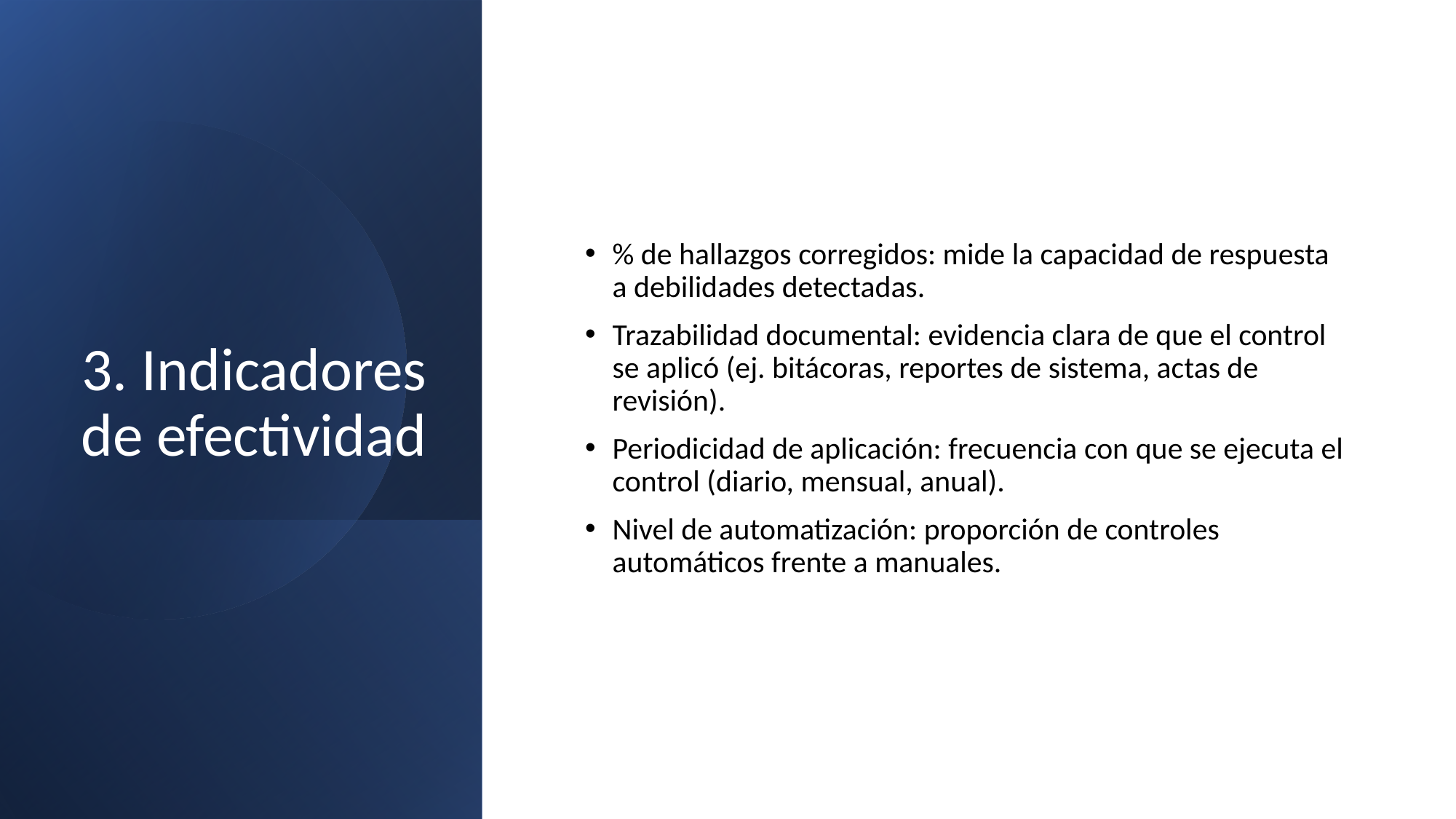

# 3. Indicadores de efectividad
% de hallazgos corregidos: mide la capacidad de respuesta a debilidades detectadas.
Trazabilidad documental: evidencia clara de que el control se aplicó (ej. bitácoras, reportes de sistema, actas de revisión).
Periodicidad de aplicación: frecuencia con que se ejecuta el control (diario, mensual, anual).
Nivel de automatización: proporción de controles automáticos frente a manuales.